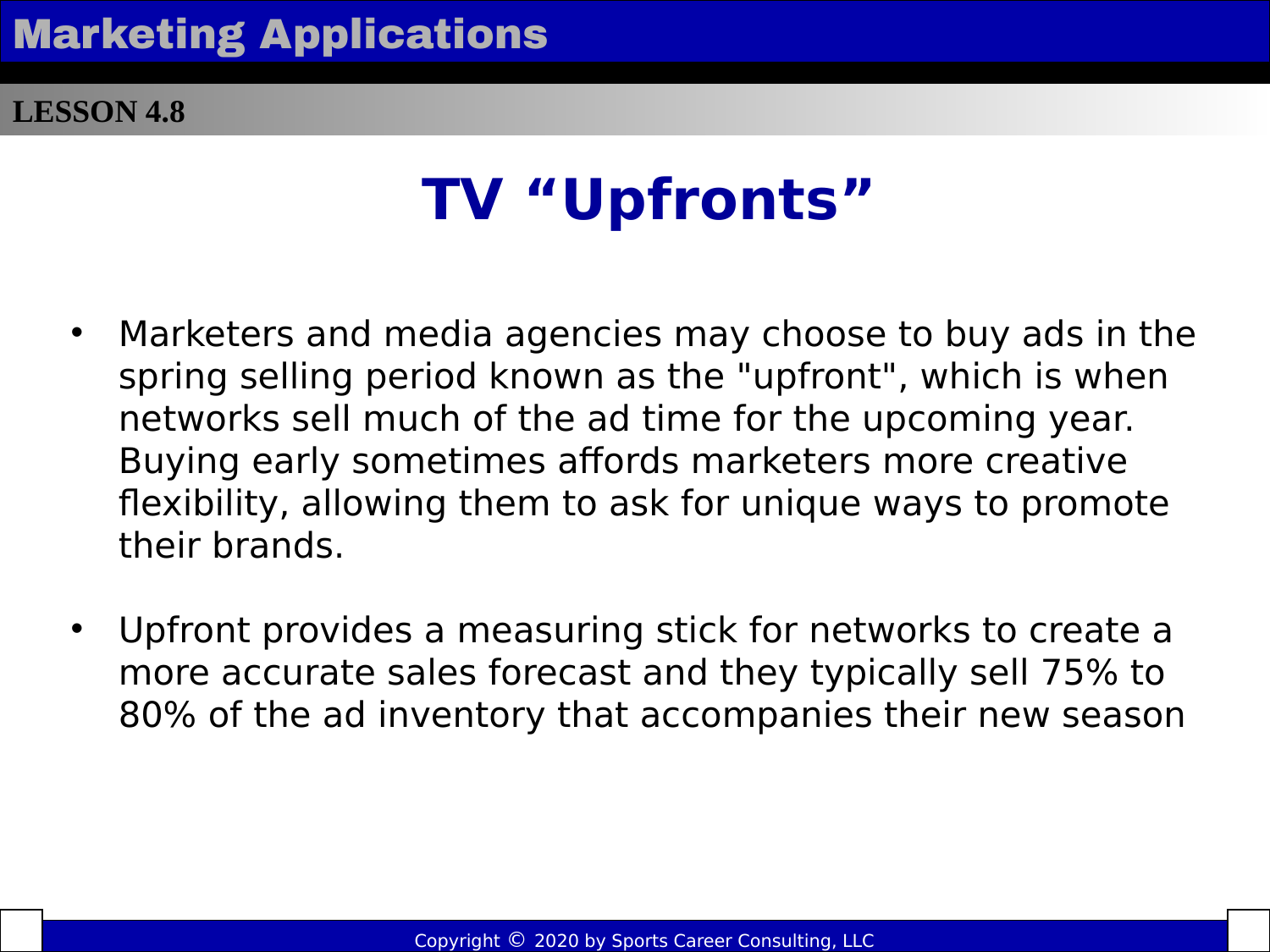

Marketing Applications
LESSON 4.8

 TV “Upfronts”

Marketers and media agencies may choose to buy ads in the spring selling period known as the "upfront", which is when networks sell much of the ad time for the upcoming year.  Buying early sometimes affords marketers more creative flexibility, allowing them to ask for unique ways to promote their brands.

Upfront provides a measuring stick for networks to create a more accurate sales forecast and they typically sell 75% to 80% of the ad inventory that accompanies their new season
Copyright © 2020 by Sports Career Consulting, LLC